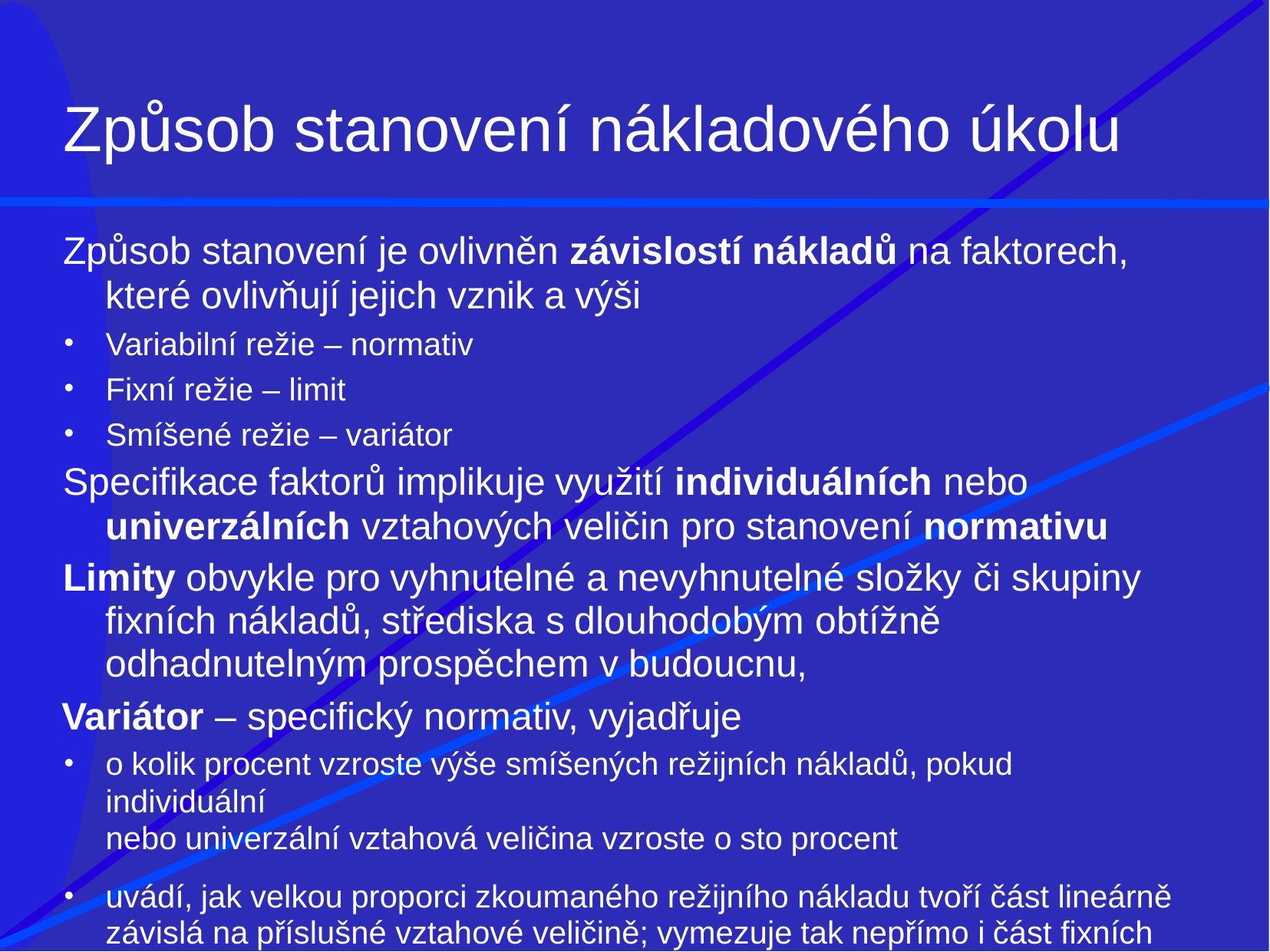

# Způsob stanovení nákladového úkolu
Způsob stanovení je ovlivněn závislostí nákladů na faktorech,
které ovlivňují jejich vznik a výši
Variabilní režie – normativ
Fixní režie – limit
Smíšené režie – variátor
Specifikace faktorů implikuje využití individuálních nebo
univerzálních vztahových veličin pro stanovení normativu
Limity obvykle pro vyhnutelné a nevyhnutelné složky či skupiny fixních nákladů, střediska s dlouhodobým obtížně odhadnutelným prospěchem v budoucnu,
Variátor – specifický normativ, vyjadřuje
o kolik procent vzroste výše smíšených režijních nákladů, pokud individuální
nebo univerzální vztahová veličina vzroste o sto procent
uvádí, jak velkou proporci zkoumaného režijního nákladu tvoří část lineárně závislá na příslušné vztahové veličině; vymezuje tak nepřímo i část fixních nákladů, která tvoří zbylou část smíšené režie.